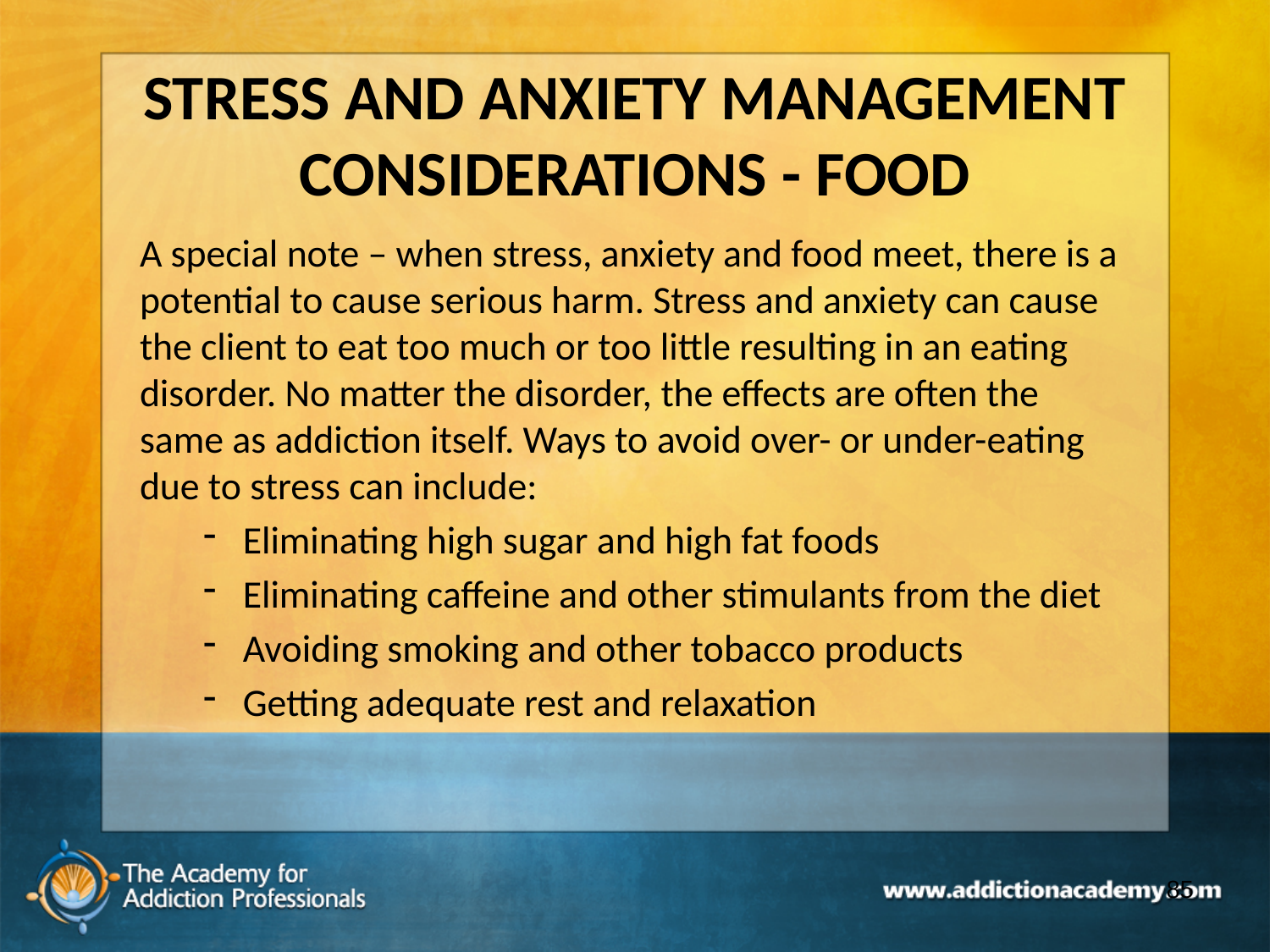

# STRESS AND ANXIETY MANAGEMENT CONSIDERATIONS - FOOD
A special note – when stress, anxiety and food meet, there is a potential to cause serious harm. Stress and anxiety can cause the client to eat too much or too little resulting in an eating disorder. No matter the disorder, the effects are often the same as addiction itself. Ways to avoid over- or under-eating due to stress can include:
Eliminating high sugar and high fat foods
Eliminating caffeine and other stimulants from the diet
Avoiding smoking and other tobacco products
Getting adequate rest and relaxation

85